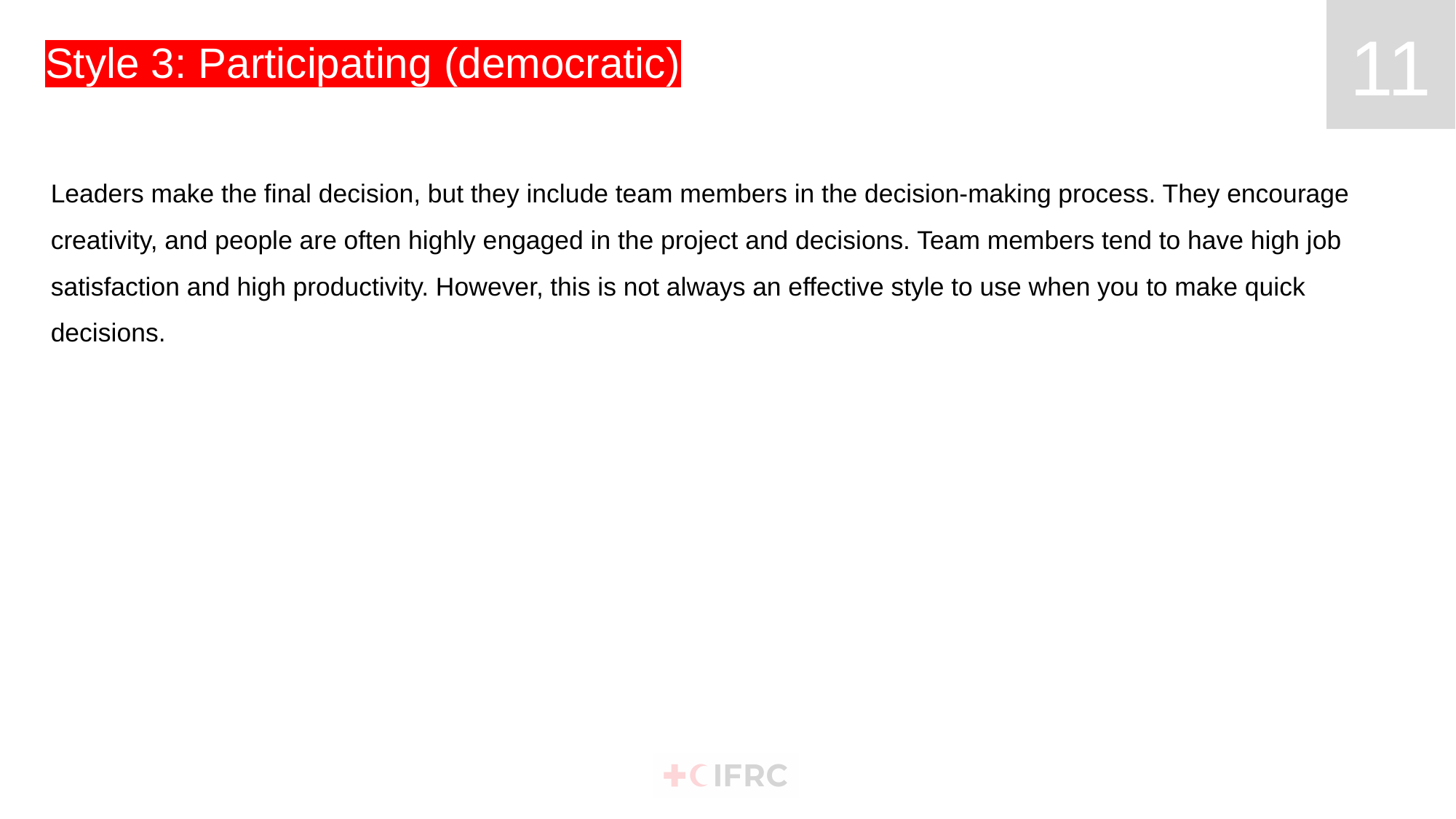

# Style 3: Participating (democratic)
Leaders make the final decision, but they include team members in the decision-making process. They encourage creativity, and people are often highly engaged in the project and decisions. Team members tend to have high job satisfaction and high productivity. However, this is not always an effective style to use when you to make quick decisions.